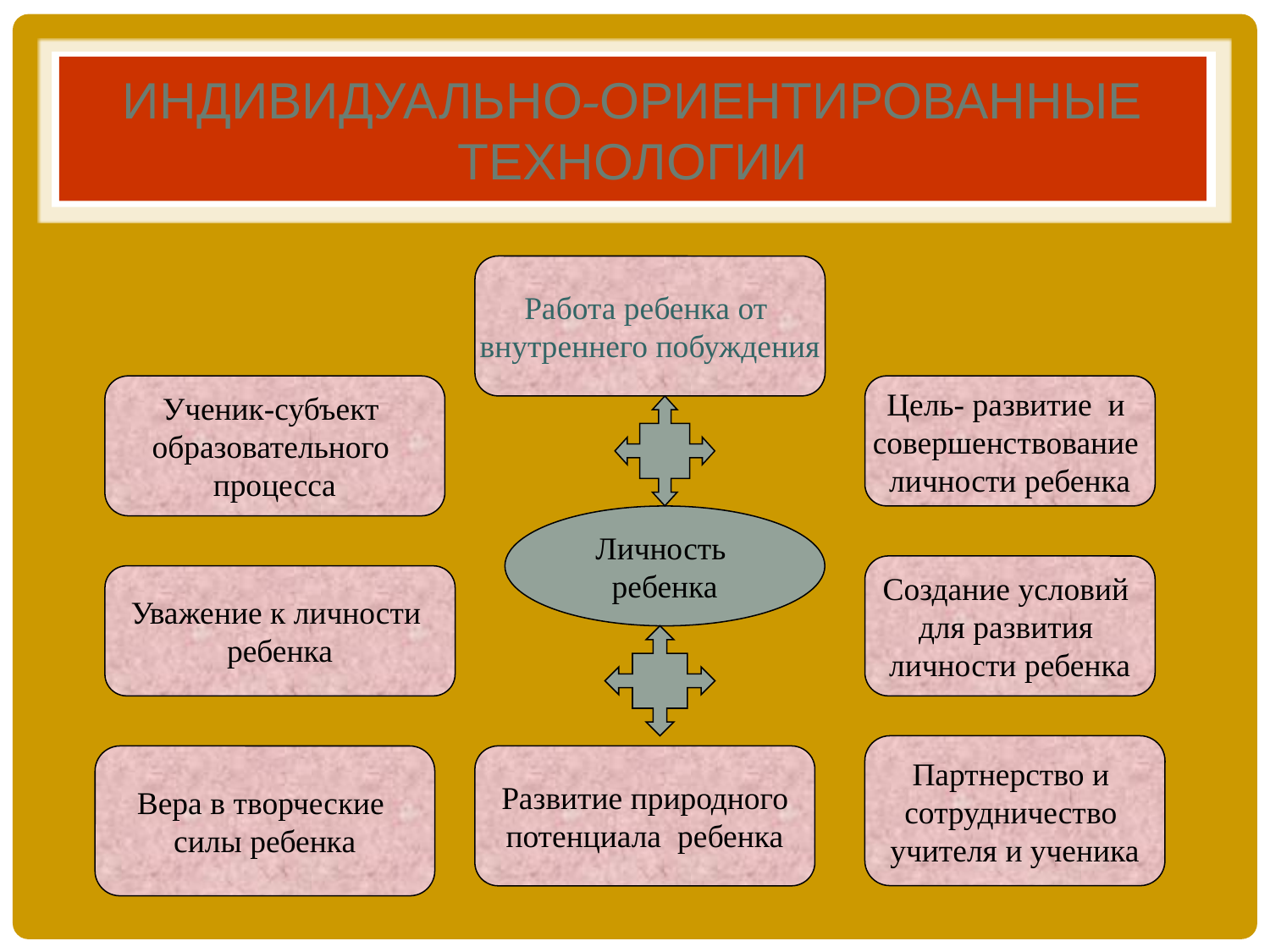

# Индивидуально-ориентированные технологии

Работа ребенка от
внутреннего побуждения
Ученик-субъект
образовательного
процесса
Цель- развитие  и
совершенствование
личности ребенка

Личность
ребенка
Создание условий
для развития
личности ребенка
Уважение к личности
ребенка

Партнерство и
сотрудничество
учителя и ученика
Вера в творческие
силы ребенка
Развитие природного
потенциала  ребенка